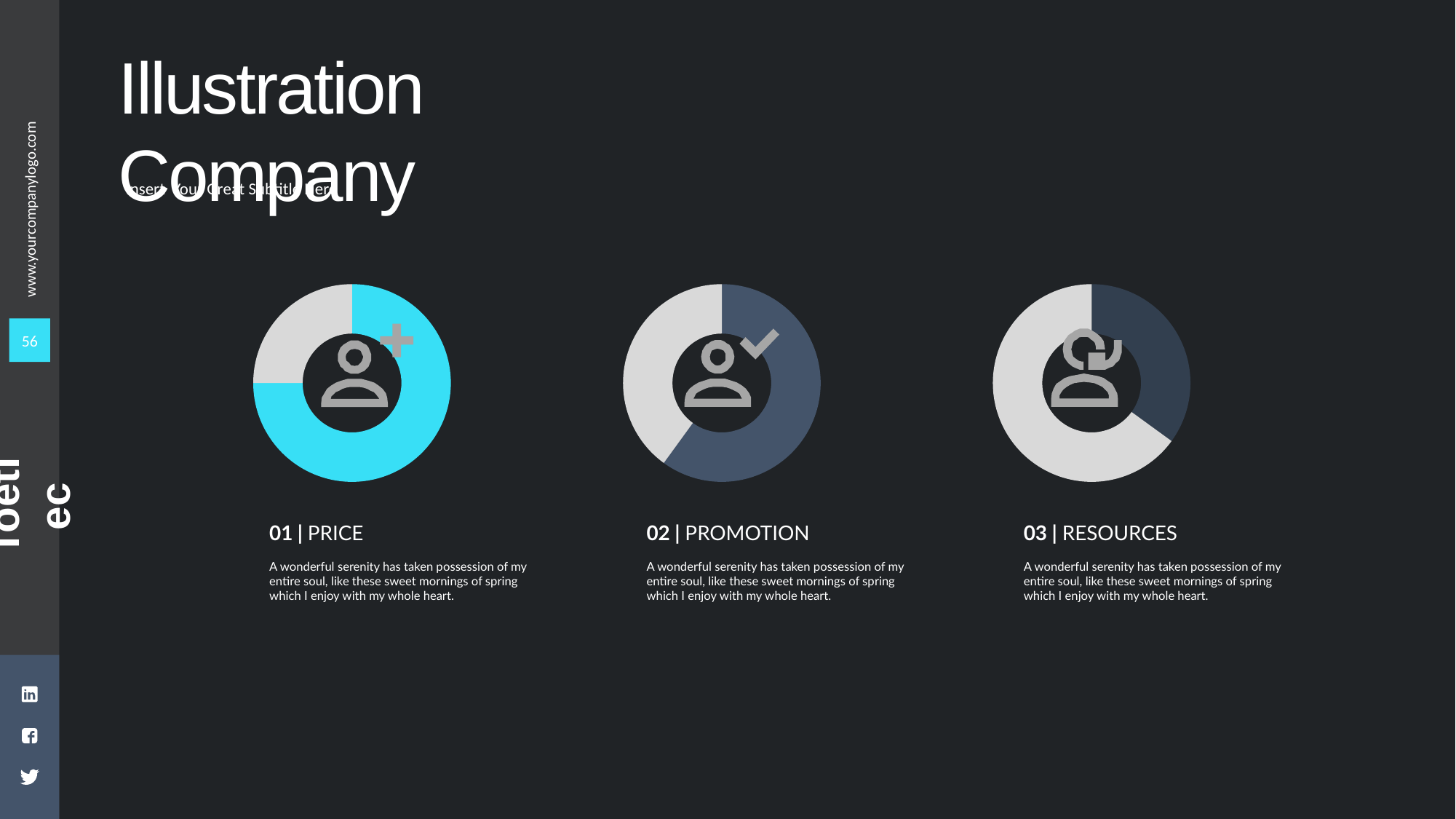

Illustration Company
Insert  Your Great Subtitle Here

### Chart

| Category | Sales |
|---|---|
| 1st Qtr | 75.0 |
| 2nd Qtr | 25.0 |

### Chart

| Category | Sales |
|---|---|
| 1st Qtr | 60.0 |
| 2nd Qtr | 40.0 |

### Chart

| Category | Sales |
|---|---|
| 1st Qtr | 35.0 |
| 2nd Qtr | 65.0 |
56

01 | PRICE

A wonderful serenity has taken possession of my entire soul, like these sweet mornings of spring which I enjoy with my whole heart.
02 | PROMOTION

A wonderful serenity has taken possession of my entire soul, like these sweet mornings of spring which I enjoy with my whole heart.
03 | RESOURCES

A wonderful serenity has taken possession of my entire soul, like these sweet mornings of spring which I enjoy with my whole heart.